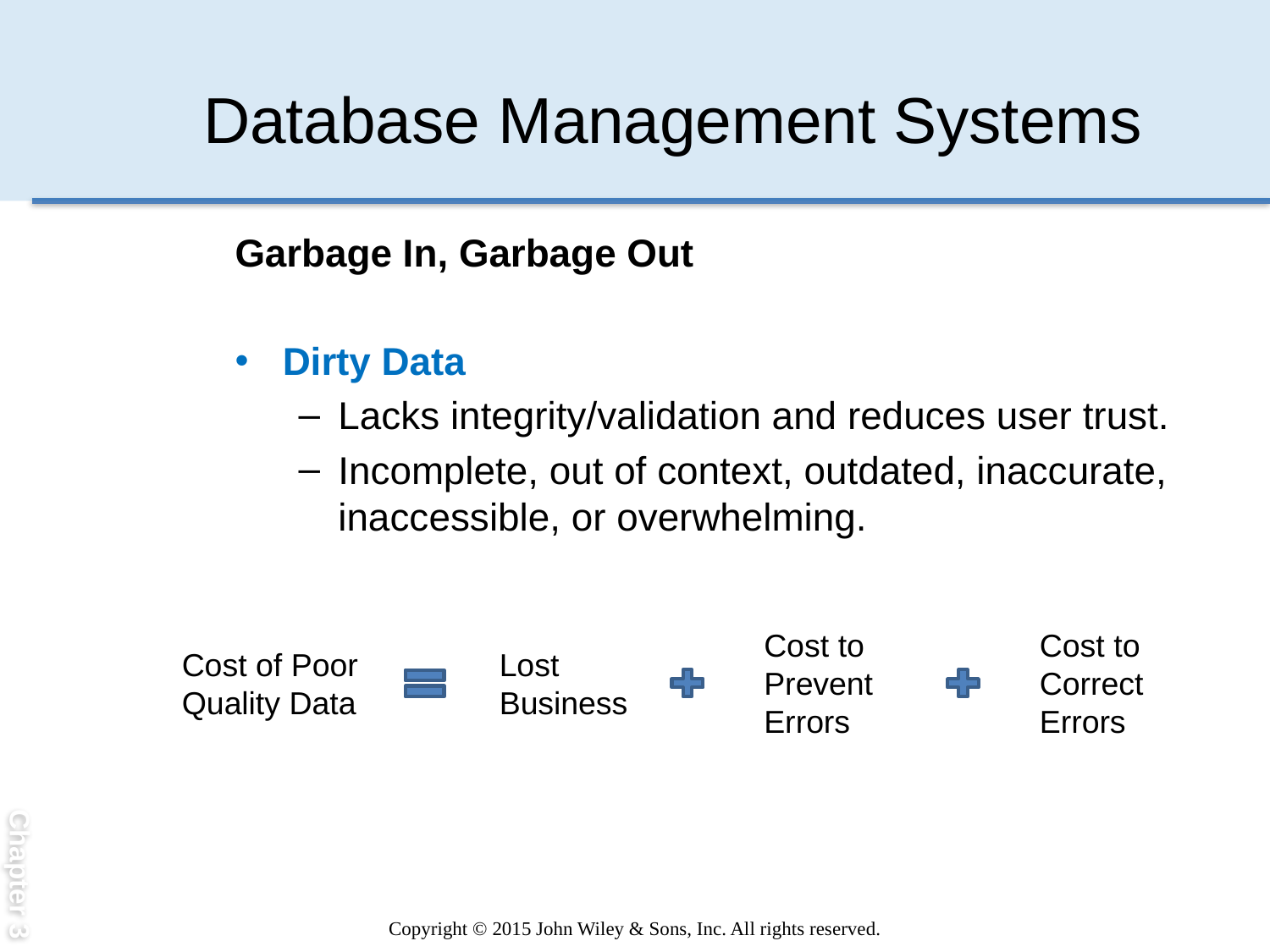

Chapter 3
# Database Management Systems
Garbage In, Garbage Out

Dirty Data
Lacks integrity/validation and reduces user trust.
Incomplete, out of context, outdated, inaccurate, inaccessible, or overwhelming.

Cost to Correct Errors
Cost to Prevent Errors
Lost Business
Cost of Poor
Quality Data